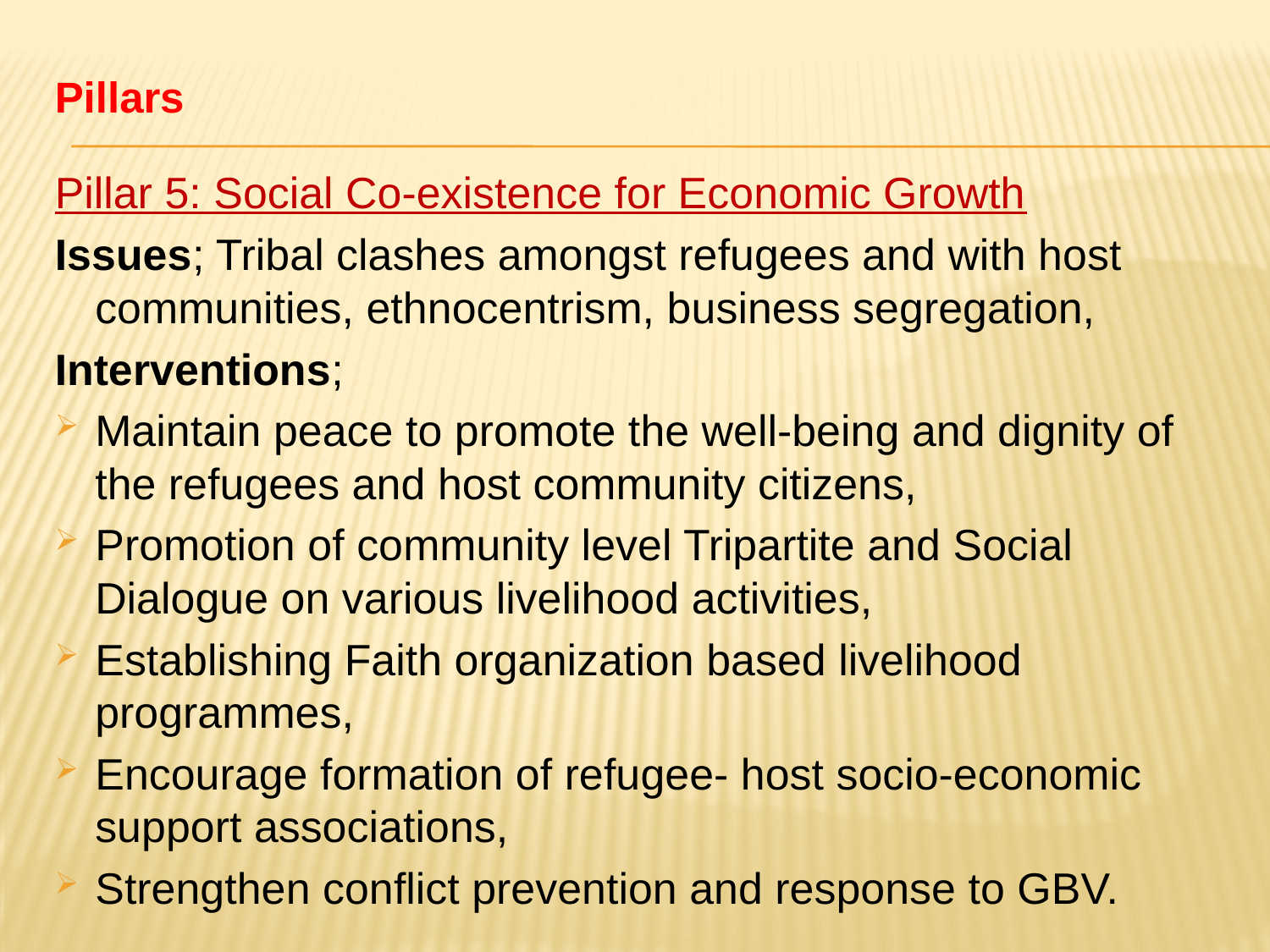

# Pillars
Pillar 5: Social Co-existence for Economic Growth
Issues; Tribal clashes amongst refugees and with host communities, ethnocentrism, business segregation,
Interventions;
Maintain peace to promote the well-being and dignity of the refugees and host community citizens,
Promotion of community level Tripartite and Social Dialogue on various livelihood activities,
Establishing Faith organization based livelihood programmes,
Encourage formation of refugee- host socio-economic support associations,
Strengthen conflict prevention and response to GBV.